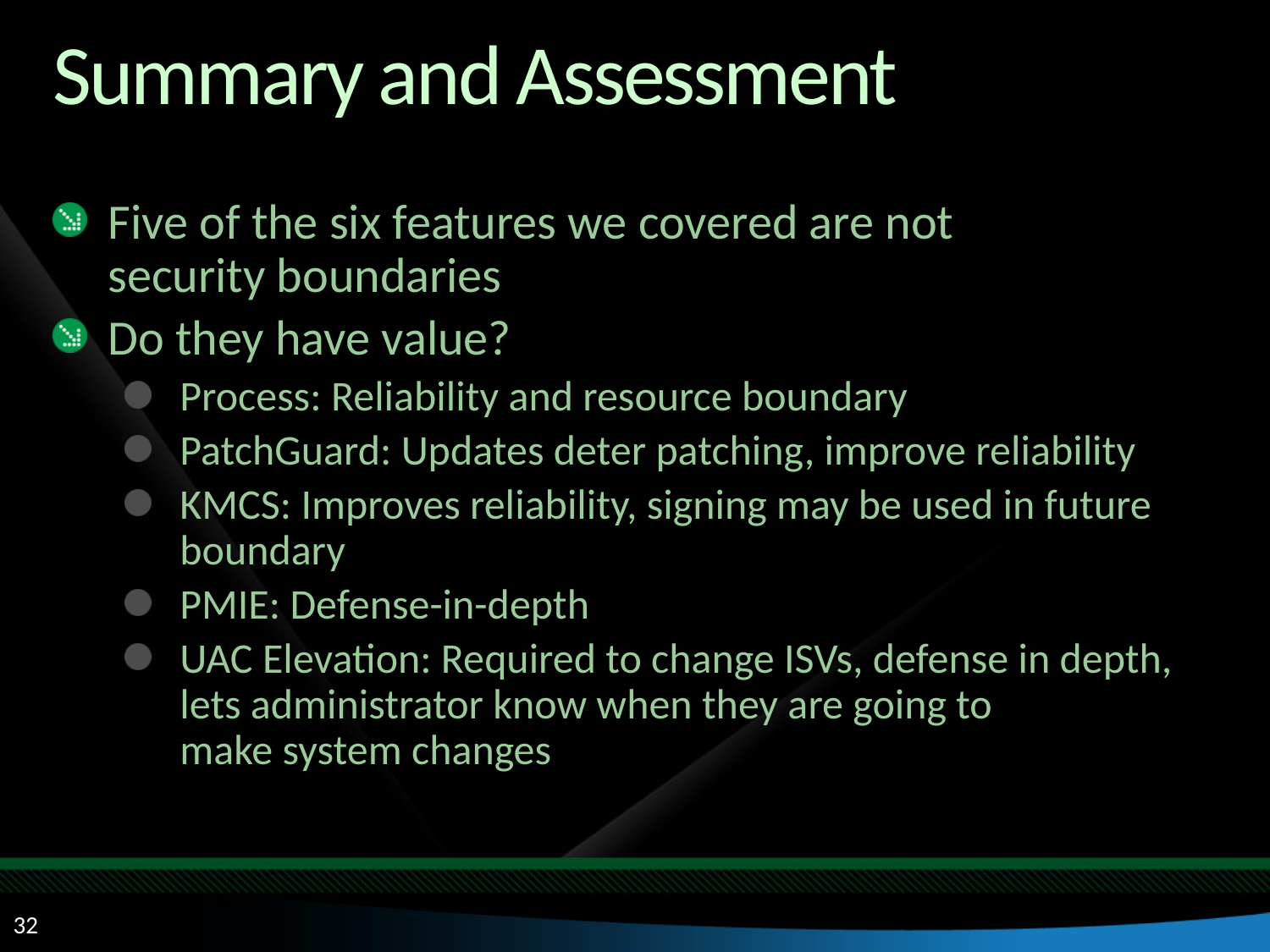

# Summary and Assessment
Five of the six features we covered are not
security boundaries
Do they have value?
Process: Reliability and resource boundary
PatchGuard: Updates deter patching, improve reliability
KMCS: Improves reliability, signing may be used in future boundary
PMIE: Defense-in-depth
UAC Elevation: Required to change ISVs, defense in depth, lets administrator know when they are going to
make system changes